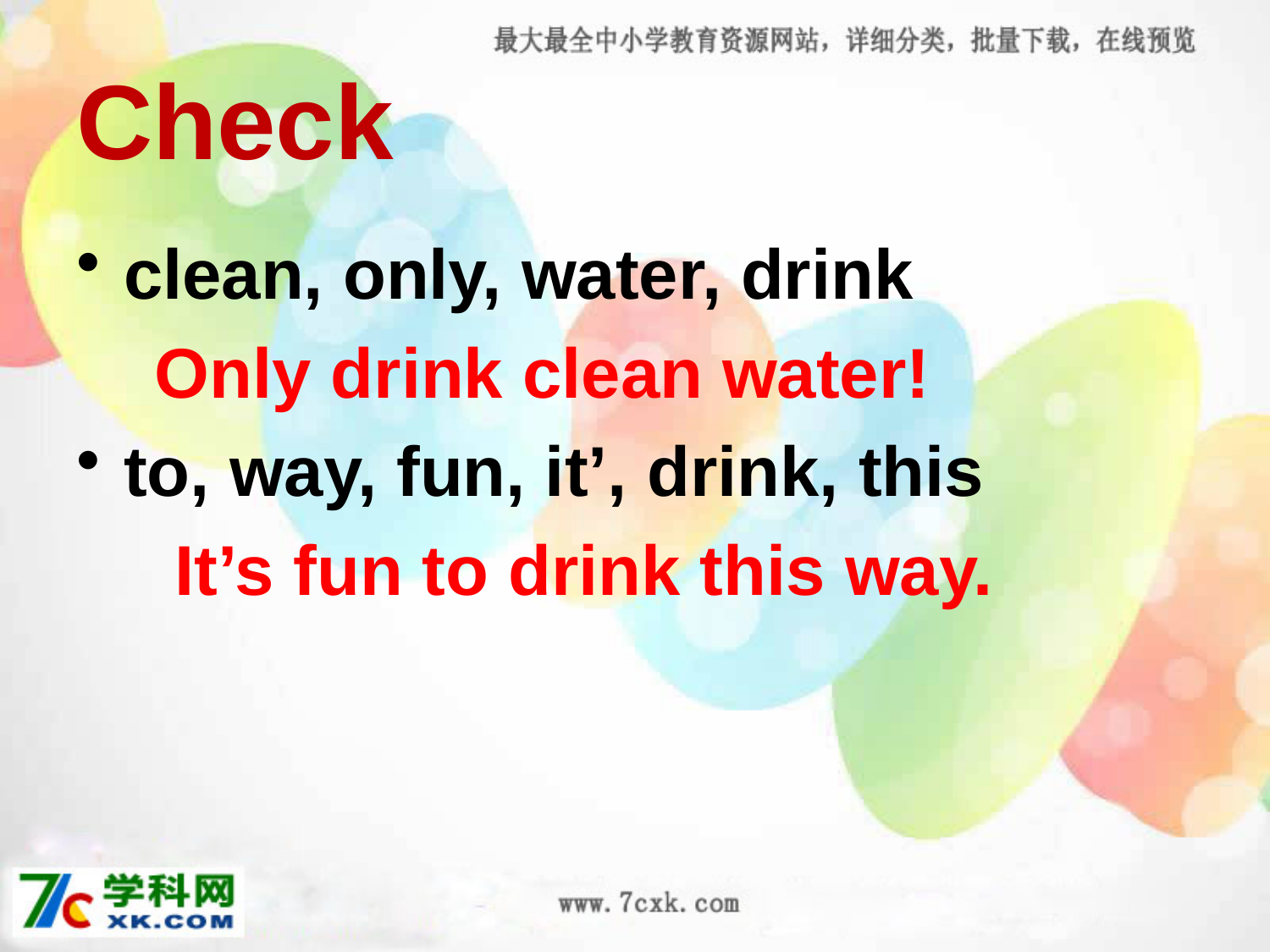

Check
clean, only, water, drink
    Only drink clean water!
to, way, fun, it’, drink, this
     It’s fun to drink this way.